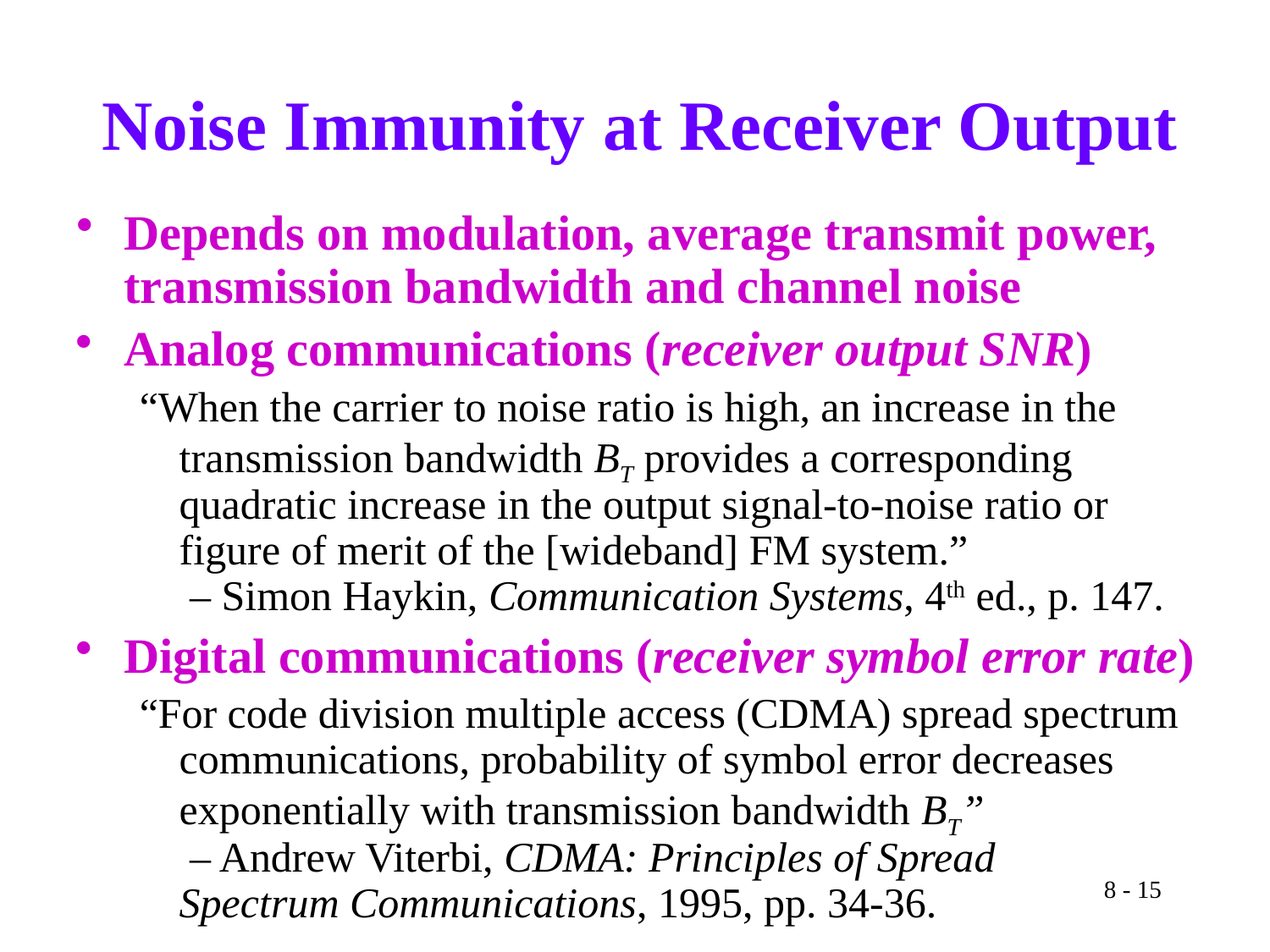

# Noise Immunity at Receiver Output
Depends on modulation, average transmit power, transmission bandwidth and channel noise
Analog communications (receiver output SNR)
“When the carrier to noise ratio is high, an increase in the transmission bandwidth BT provides a corresponding quadratic increase in the output signal-to-noise ratio or figure of merit of the [wideband] FM system.”
 – Simon Haykin, Communication Systems, 4th ed., p. 147.
Digital communications (receiver symbol error rate)
“For code division multiple access (CDMA) spread spectrum communications, probability of symbol error decreases exponentially with transmission bandwidth BT”
 – Andrew Viterbi, CDMA: Principles of Spread
Spectrum Communications, 1995, pp. 34-36.
8 - 15